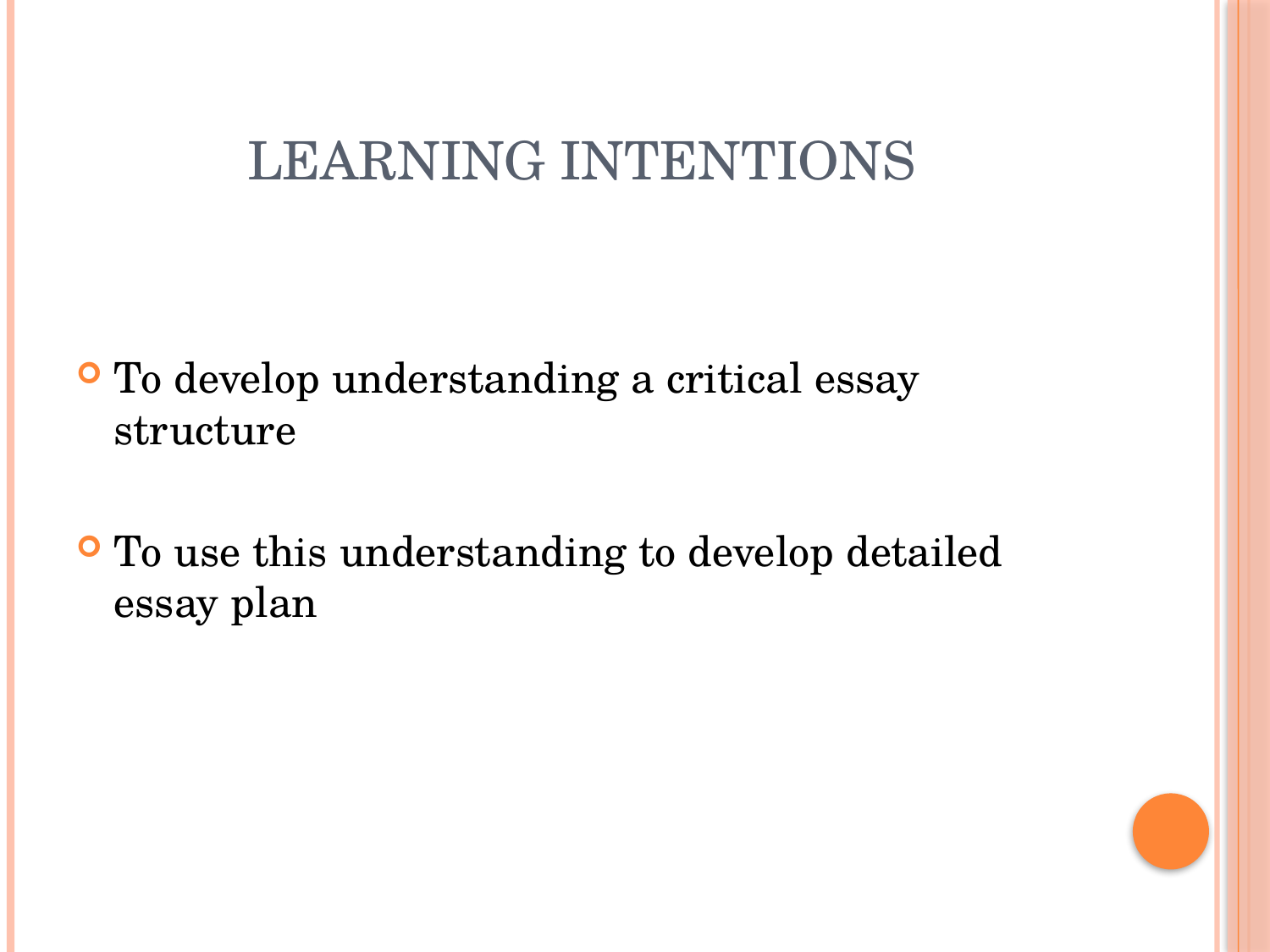

# Learning Intentions

To develop understanding a critical essay structure

To use this understanding to develop detailed essay plan